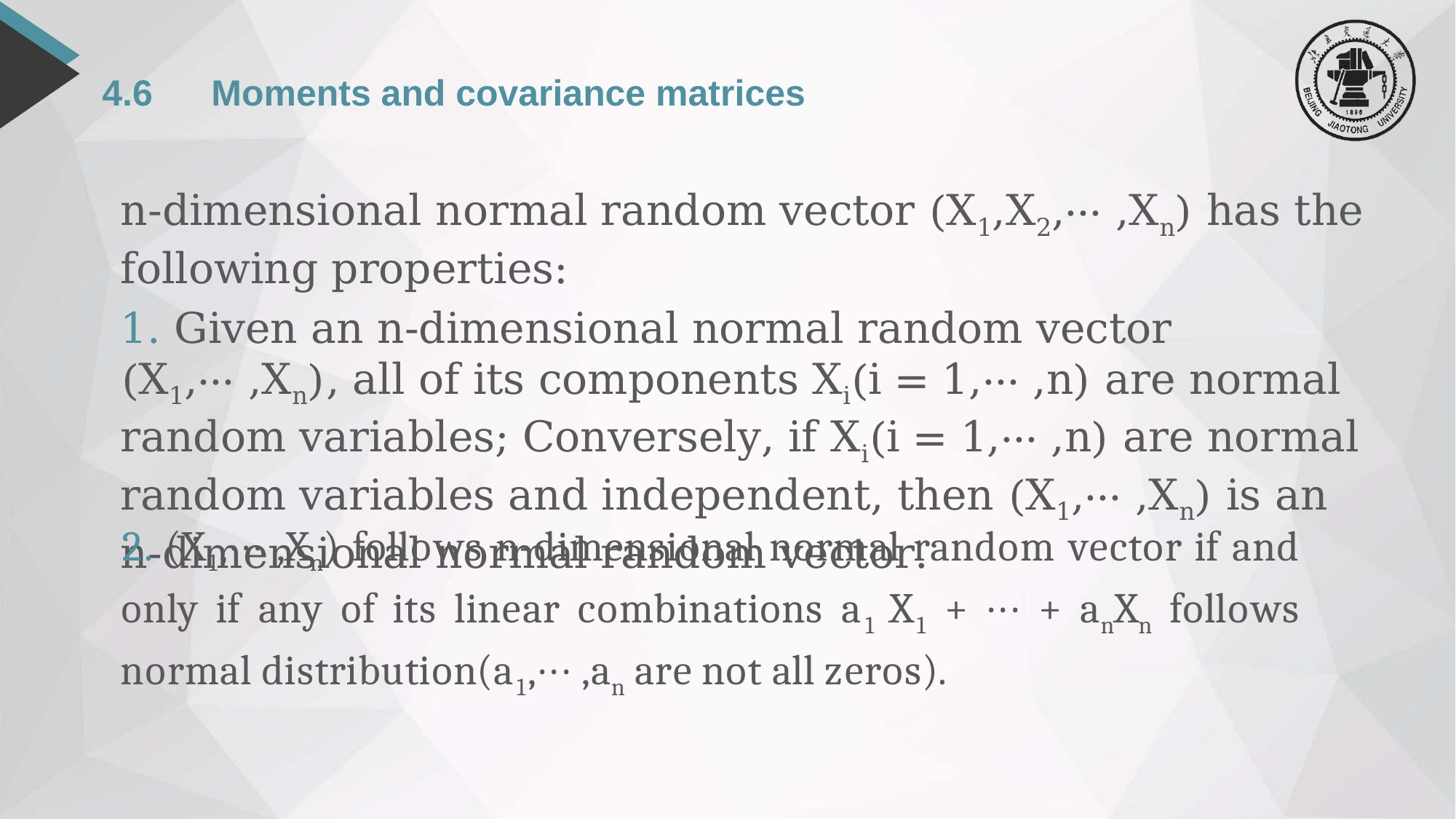

# 4.6	Moments and covariance matrices
n-dimensional normal random vector (X1,X2,··· ,Xn) has the following properties:
1. Given an n-dimensional normal random vector (X1,··· ,Xn), all of its components Xi(i = 1,··· ,n) are normal random variables; Conversely, if Xi(i = 1,··· ,n) are normal random variables and independent, then (X1,··· ,Xn) is an n-dimensional normal random vector.
2. (X1,··· ,Xn) follows n-dimensional normal random vector if and only if any of its linear combinations a1 X1 + ··· + anXn follows normal distribution(a1,··· ,an are not all zeros).